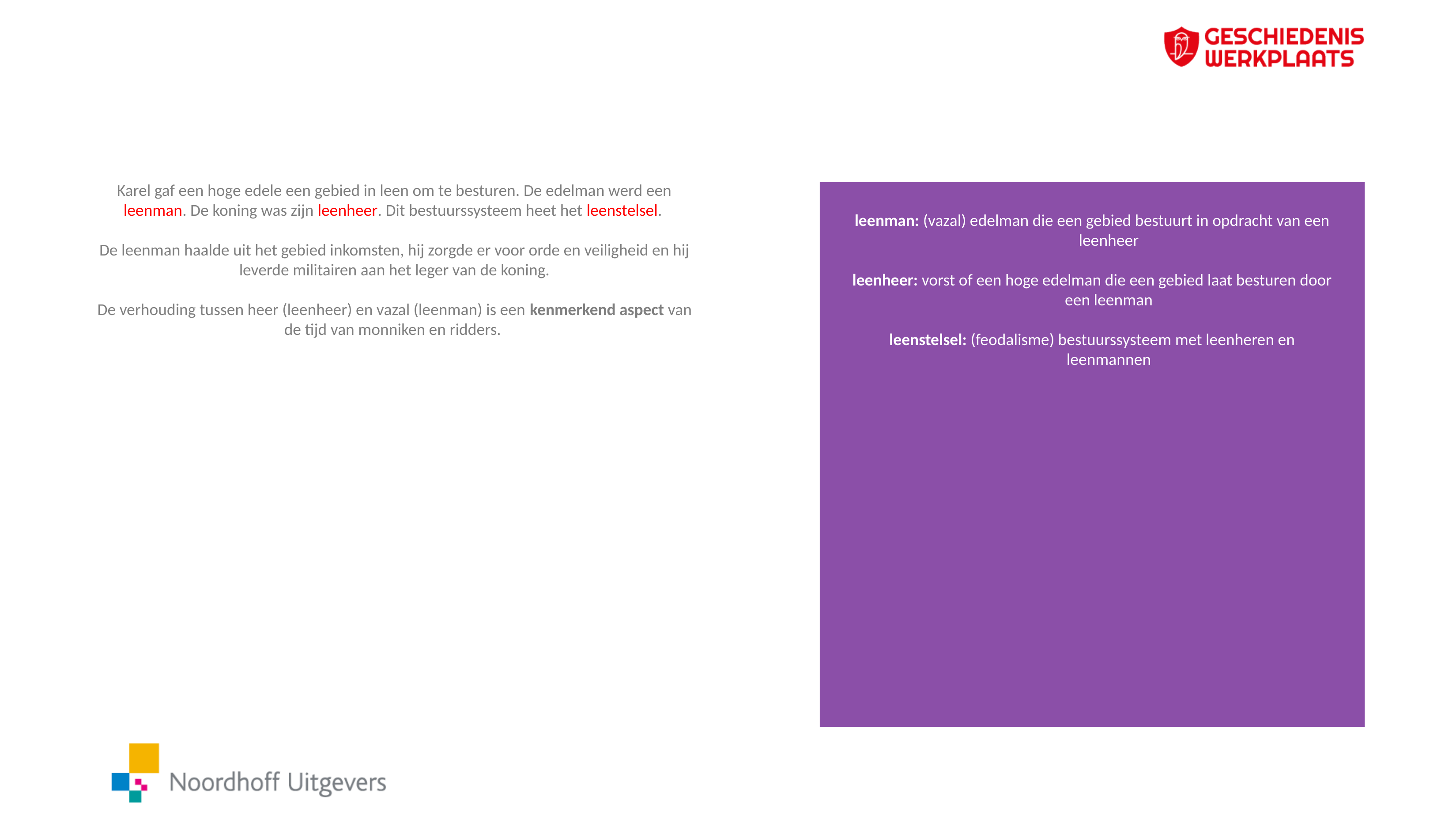

Karel gaf een hoge edele een gebied in leen om te besturen. De edelman werd een leenman. De koning was zijn leenheer. Dit bestuurssysteem heet het leenstelsel.

De leenman haalde uit het gebied inkomsten, hij zorgde er voor orde en veiligheid en hij leverde militairen aan het leger van de koning.

De verhouding tussen heer (leenheer) en vazal (leenman) is een kenmerkend aspect van de tijd van monniken en ridders.

leenman: (vazal) edelman die een gebied bestuurt in opdracht van een leenheer

leenheer: vorst of een hoge edelman die een gebied laat besturen door een leenman

leenstelsel: (feodalisme) bestuurssysteem met leenheren en leenmannen